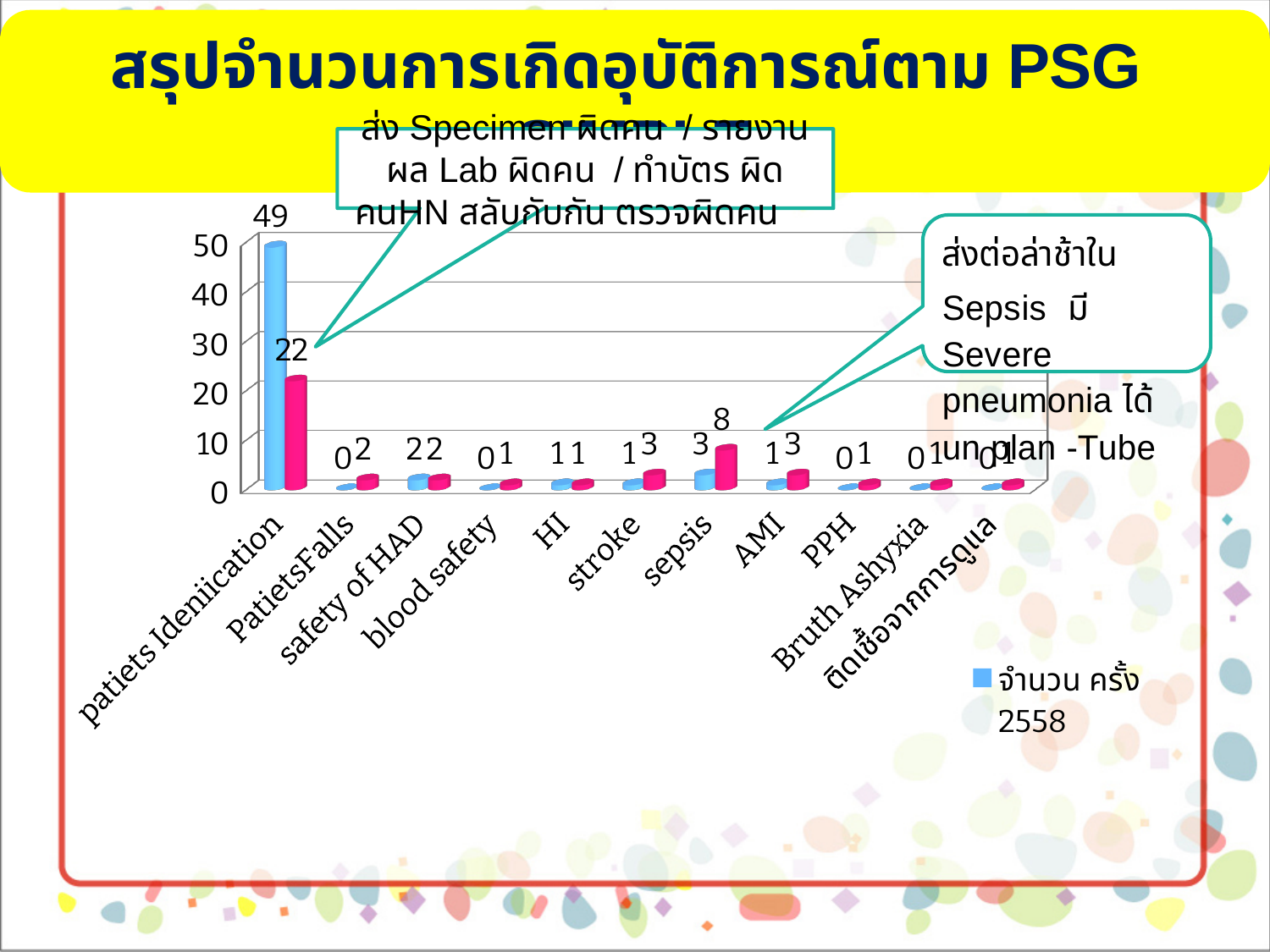

สรุปจำนวนการเกิดอุบัติการณ์ตาม PSG  SIMPLE
ส่ง Specimen ผิดคน  / รายงานผล Lab ผิดคน  / ทำบัตร ผิดคนHN สลับกับกัน ตรวจผิดคน

[unsupported chart]